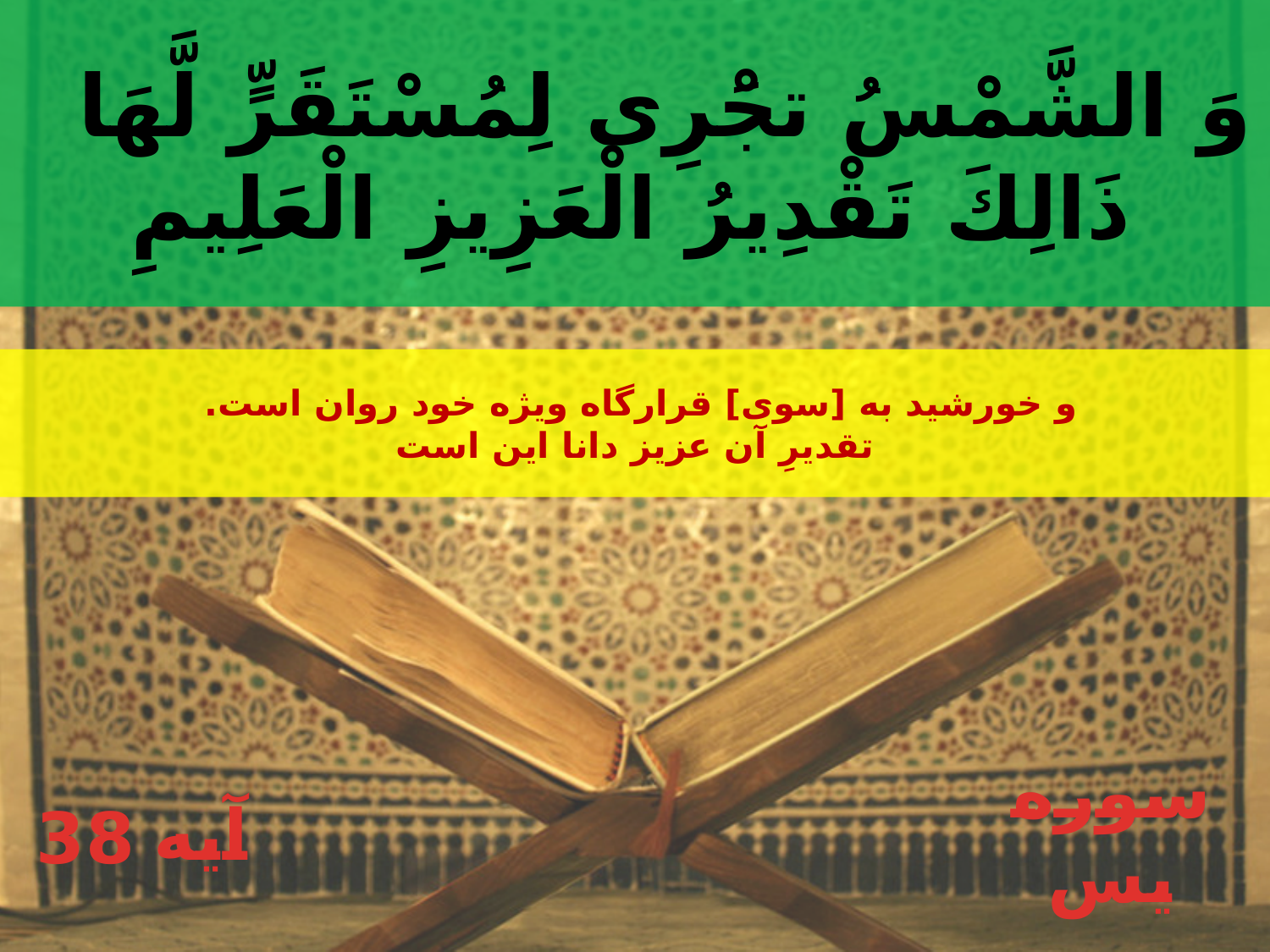

وَ الشَّمْسُ تجَْرِى لِمُسْتَقَرٍّ لَّهَا
ذَالِكَ تَقْدِيرُ الْعَزِيزِ الْعَلِيمِ
و خورشيد به [سوى‏] قرارگاه ويژه خود روان است.
تقديرِ آن عزيز دانا اين است
38